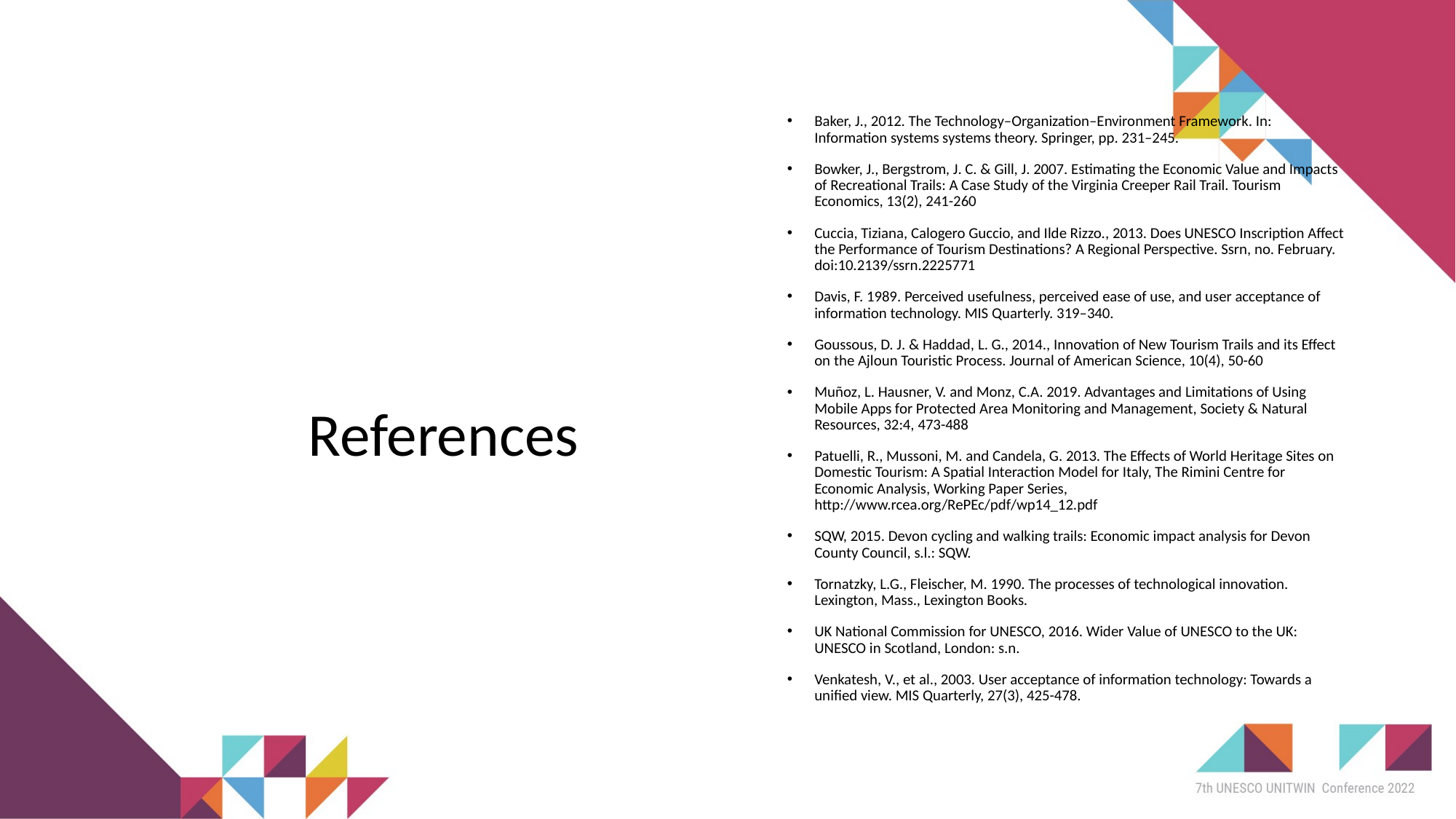

# References
Baker, J., 2012. The Technology–Organization–Environment Framework. In: Information systems systems theory. Springer, pp. 231–245.
Bowker, J., Bergstrom, J. C. & Gill, J. 2007. Estimating the Economic Value and Impacts of Recreational Trails: A Case Study of the Virginia Creeper Rail Trail. Tourism Economics, 13(2), 241-260
Cuccia, Tiziana, Calogero Guccio, and Ilde Rizzo., 2013. Does UNESCO Inscription Affect the Performance of Tourism Destinations? A Regional Perspective. Ssrn, no. February. doi:10.2139/ssrn.2225771
Davis, F. 1989. Perceived usefulness, perceived ease of use, and user acceptance of information technology. MIS Quarterly. 319–340.
Goussous, D. J. & Haddad, L. G., 2014., Innovation of New Tourism Trails and its Effect on the Ajloun Touristic Process. Journal of American Science, 10(4), 50-60
Muñoz, L. Hausner, V. and Monz, C.A. 2019. Advantages and Limitations of Using Mobile Apps for Protected Area Monitoring and Management, Society & Natural Resources, 32:4, 473-488
Patuelli, R., Mussoni, M. and Candela, G. 2013. The Effects of World Heritage Sites on Domestic Tourism: A Spatial Interaction Model for Italy, The Rimini Centre for Economic Analysis, Working Paper Series, http://www.rcea.org/RePEc/pdf/wp14_12.pdf
SQW, 2015. Devon cycling and walking trails: Economic impact analysis for Devon County Council, s.l.: SQW.
Tornatzky, L.G., Fleischer, M. 1990. The processes of technological innovation. Lexington, Mass., Lexington Books.
UK National Commission for UNESCO, 2016. Wider Value of UNESCO to the UK: UNESCO in Scotland, London: s.n.
Venkatesh, V., et al., 2003. User acceptance of information technology: Towards a unified view. MIS Quarterly, 27(3), 425-478.